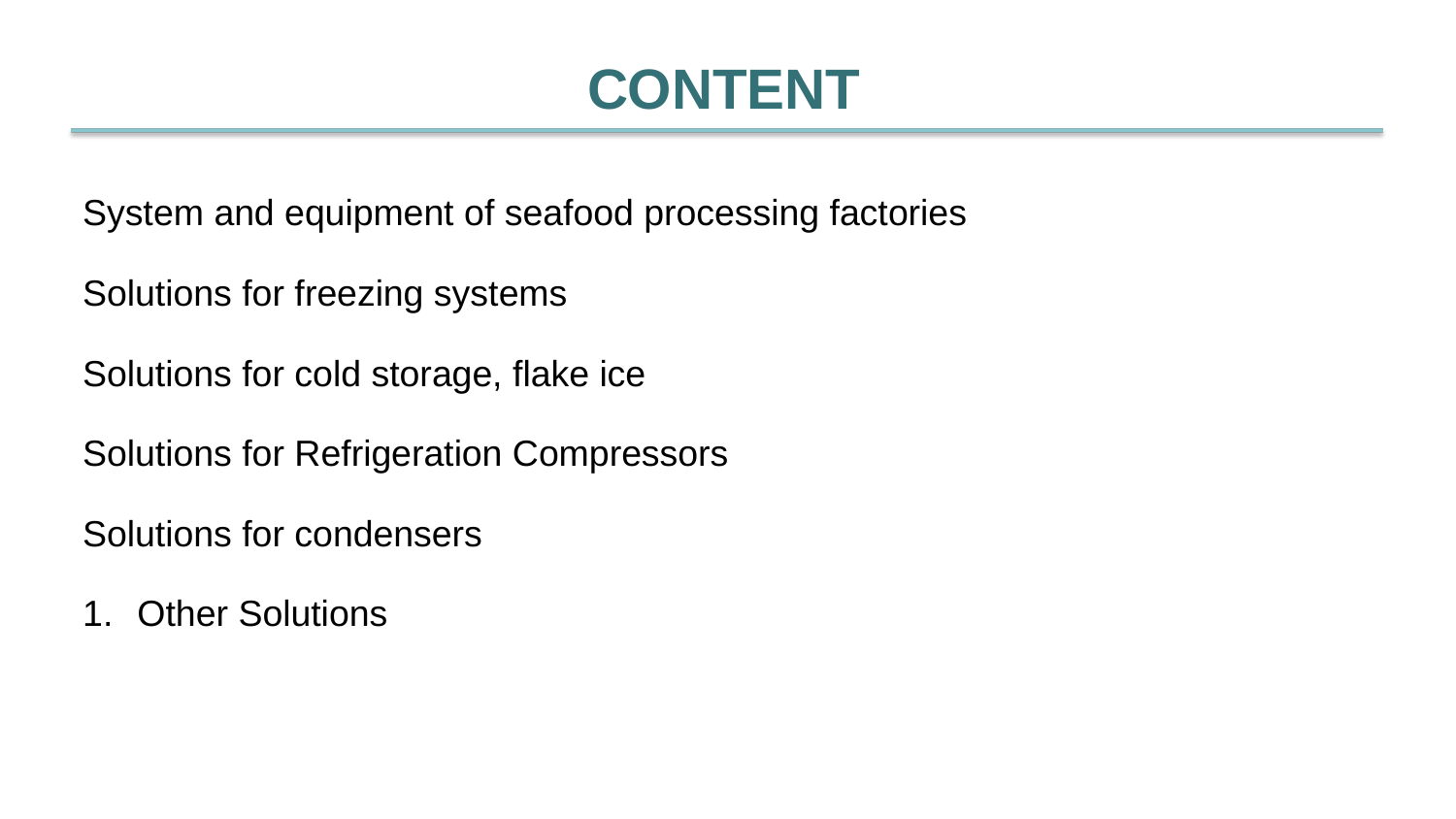

CONTENT

System and equipment of seafood processing factories
Solutions for freezing systems
Solutions for cold storage, flake ice
Solutions for Refrigeration Compressors
Solutions for condensers
Other Solutions